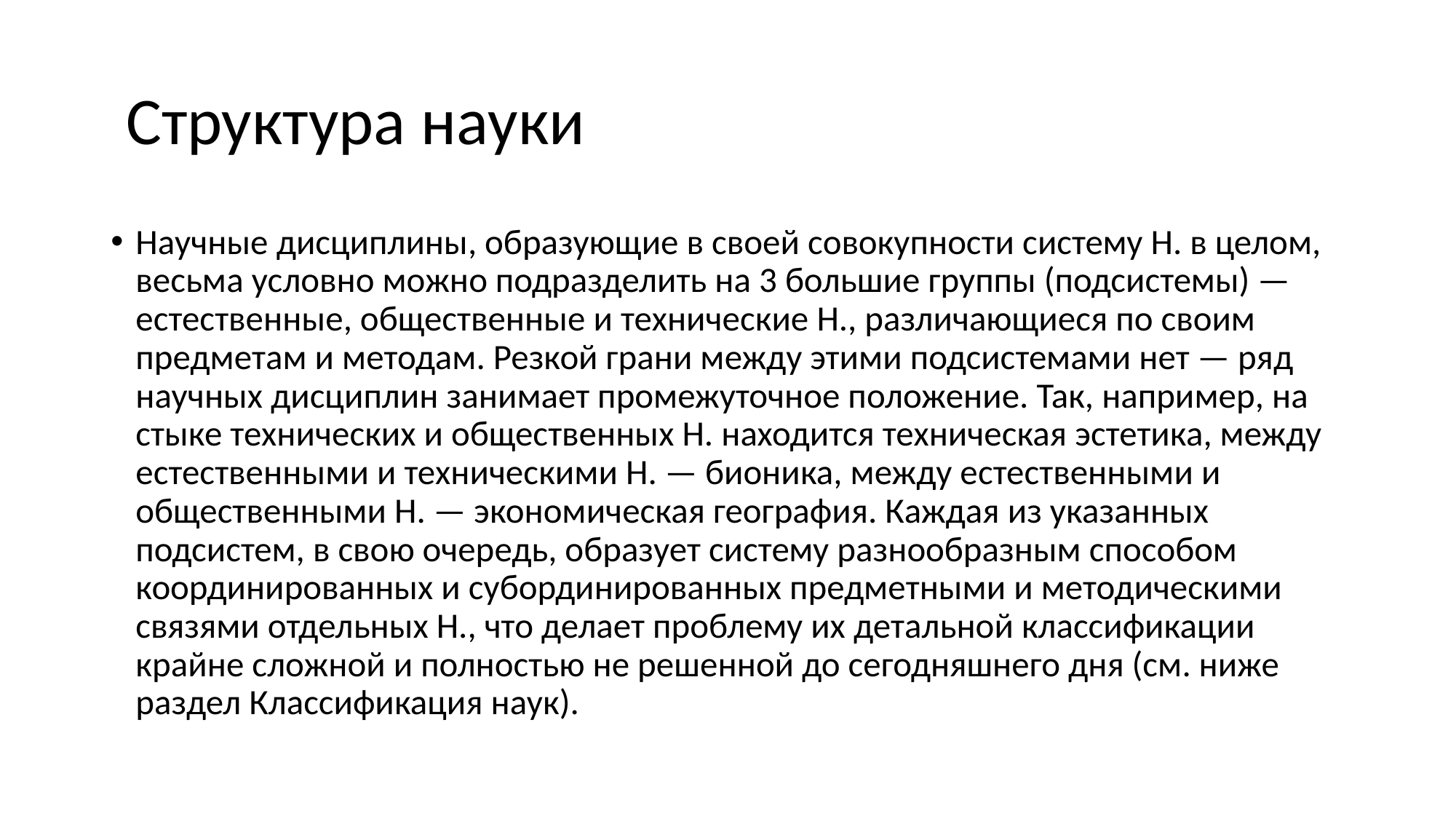

# Структура науки
Научные дисциплины, образующие в своей совокупности систему Н. в целом, весьма условно можно подразделить на 3 большие группы (подсистемы) — естественные, общественные и технические Н., различающиеся по своим предметам и методам. Резкой грани между этими подсистемами нет — ряд научных дисциплин занимает промежуточное положение. Так, например, на стыке технических и общественных Н. находится техническая эстетика, между естественными и техническими Н. — бионика, между естественными и общественными Н. — экономическая география. Каждая из указанных подсистем, в свою очередь, образует систему разнообразным способом координированных и субординированных предметными и методическими связями отдельных Н., что делает проблему их детальной классификации крайне сложной и полностью не решенной до сегодняшнего дня (см. ниже раздел Классификация наук).